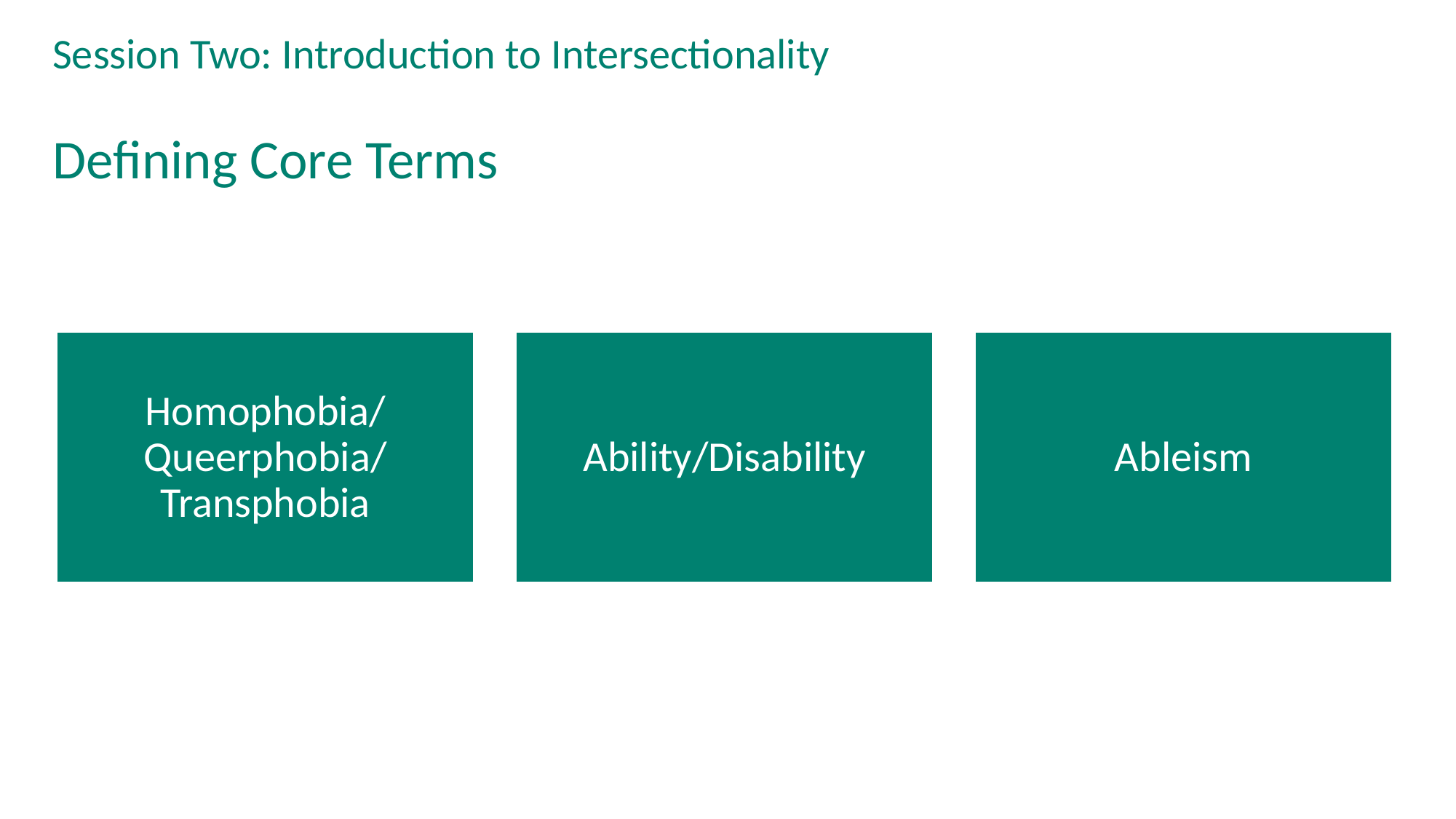

# Session Two: Introduction to Intersectionality
Defining Core Terms
Homophobia/ Queerphobia/ Transphobia
Ability/Disability
Ableism